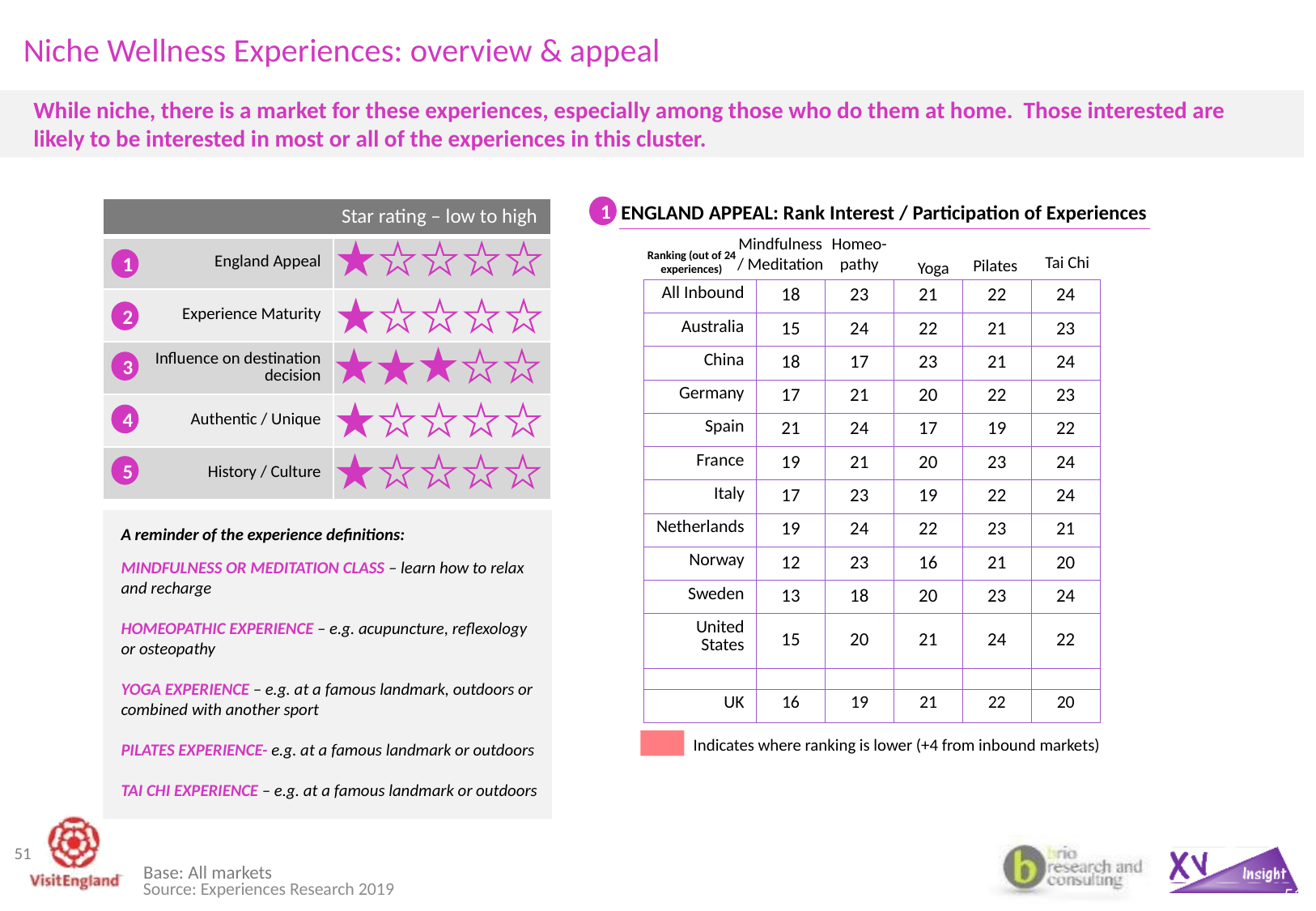

# Niche Wellness Experiences: overview & appeal
While niche, there is a market for these experiences, especially among those who do them at home.  Those interested are likely to be interested in most or all of the experiences in this cluster.

ENGLAND APPEAL: Rank Interest / Participation of Experiences
1
Star rating – low to high
|  |  |
| --- | --- |
| England Appeal |  |
| Experience Maturity |  |
| Influence on destination decision |  |
| Authentic / Unique |  |
| History / Culture |  |
Mindfulness / Meditation
Homeo-pathy
Ranking (out of 24 experiences)

Tai Chi
Pilates
1
Yoga
| All Inbound | 18 | 23 | 21 | 22 | 24 |
| --- | --- | --- | --- | --- | --- |
| Australia | 15 | 24 | 22 | 21 | 23 |
| China | 18 | 17 | 23 | 21 | 24 |
| Germany | 17 | 21 | 20 | 22 | 23 |
| Spain | 21 | 24 | 17 | 19 | 22 |
| France | 19 | 21 | 20 | 23 | 24 |
| Italy | 17 | 23 | 19 | 22 | 24 |
| Netherlands | 19 | 24 | 22 | 23 | 21 |
| Norway | 12 | 23 | 16 | 21 | 20 |
| Sweden | 13 | 18 | 20 | 23 | 24 |
| United States | 15 | 20 | 21 | 24 | 22 |
|  |  |  |  |  |  |
| UK | 16 | 19 | 21 | 22 | 20 |

2

3

4

5

A reminder of the experience definitions:

MINDFULNESS OR MEDITATION CLASS – learn how to relax and recharge

HOMEOPATHIC EXPERIENCE – e.g. acupuncture, reflexology or osteopathy

YOGA EXPERIENCE – e.g. at a famous landmark, outdoors or combined with another sport

PILATES EXPERIENCE- e.g. at a famous landmark or outdoors

TAI CHI EXPERIENCE – e.g. at a famous landmark or outdoors

Indicates where ranking is lower (+4 from inbound markets)

51
Base: All markets
51